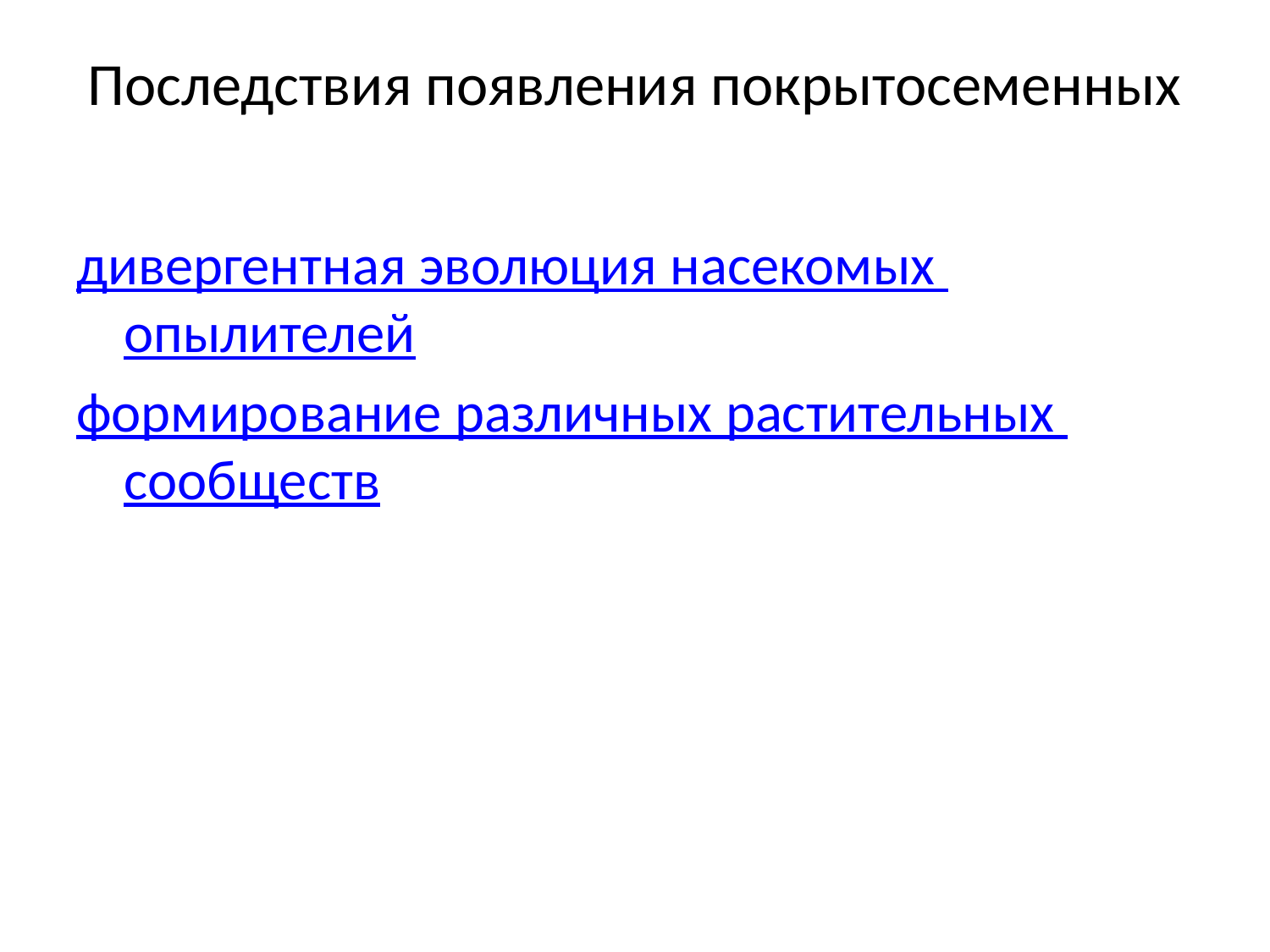

# Последствия появления покрытосеменных
дивергентная эволюция насекомых опылителей
формирование различных растительных сообществ